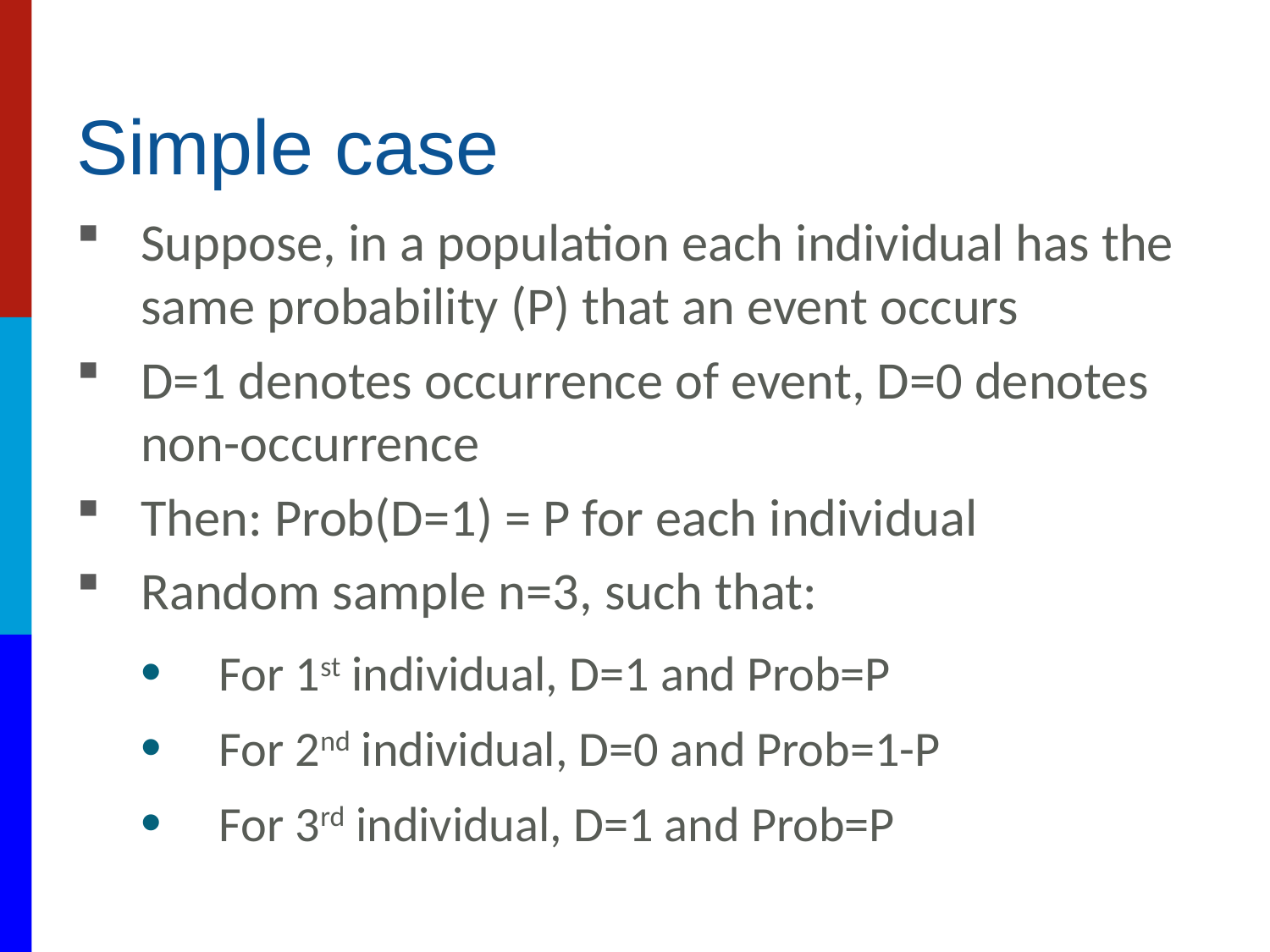

# Simple case
Suppose, in a population each individual has the same probability (P) that an event occurs
D=1 denotes occurrence of event, D=0 denotes non-occurrence
Then: Prob(D=1) = P for each individual
Random sample n=3, such that:
For 1st individual, D=1 and Prob=P
For 2nd individual, D=0 and Prob=1-P
For 3rd individual, D=1 and Prob=P